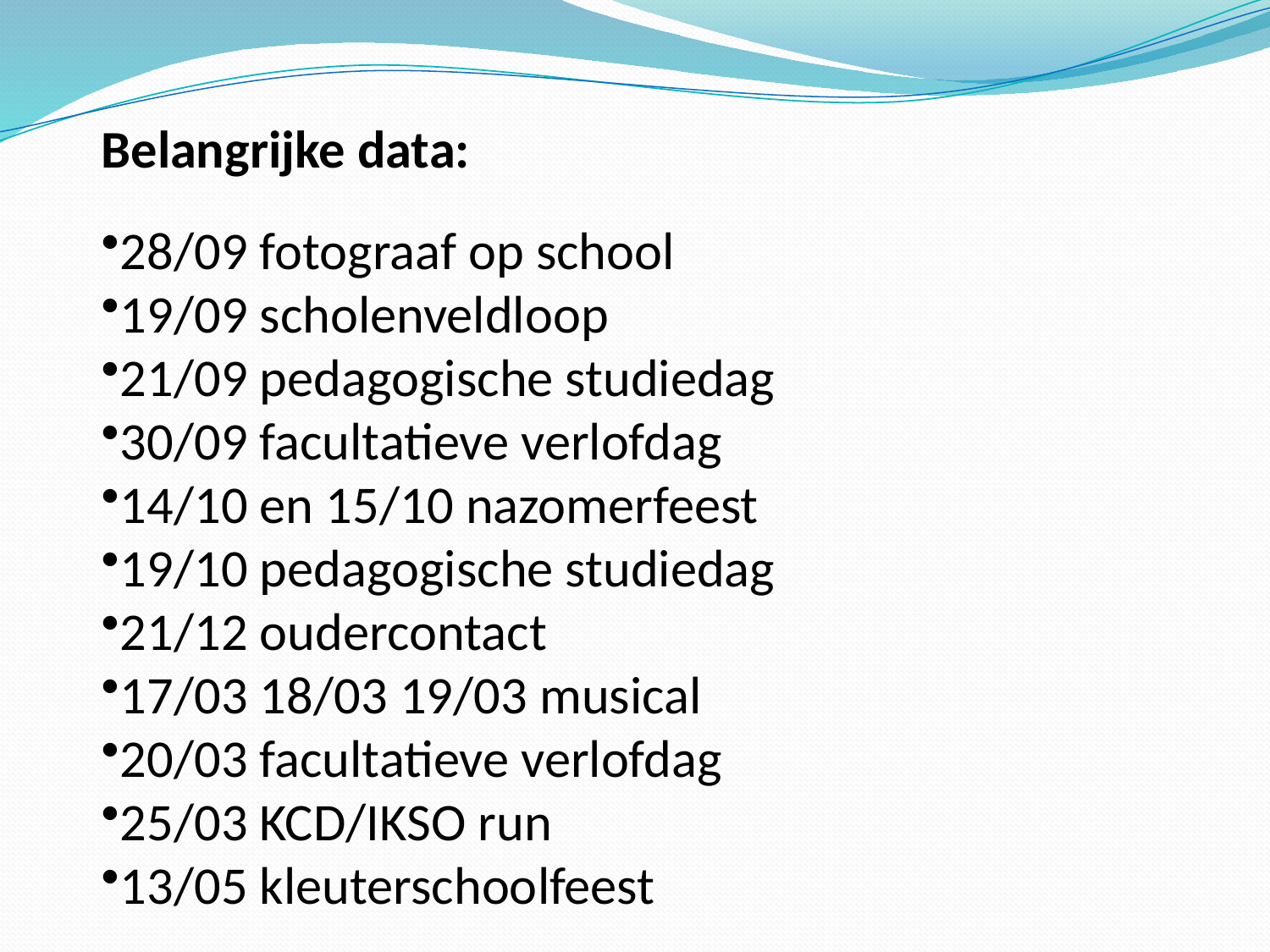

Belangrijke data:

28/09 fotograaf op school
19/09 scholenveldloop
21/09 pedagogische studiedag
30/09 facultatieve verlofdag
14/10 en 15/10 nazomerfeest
19/10 pedagogische studiedag
21/12 oudercontact
17/03 18/03 19/03 musical
20/03 facultatieve verlofdag
25/03 KCD/IKSO run
13/05 kleuterschoolfeest